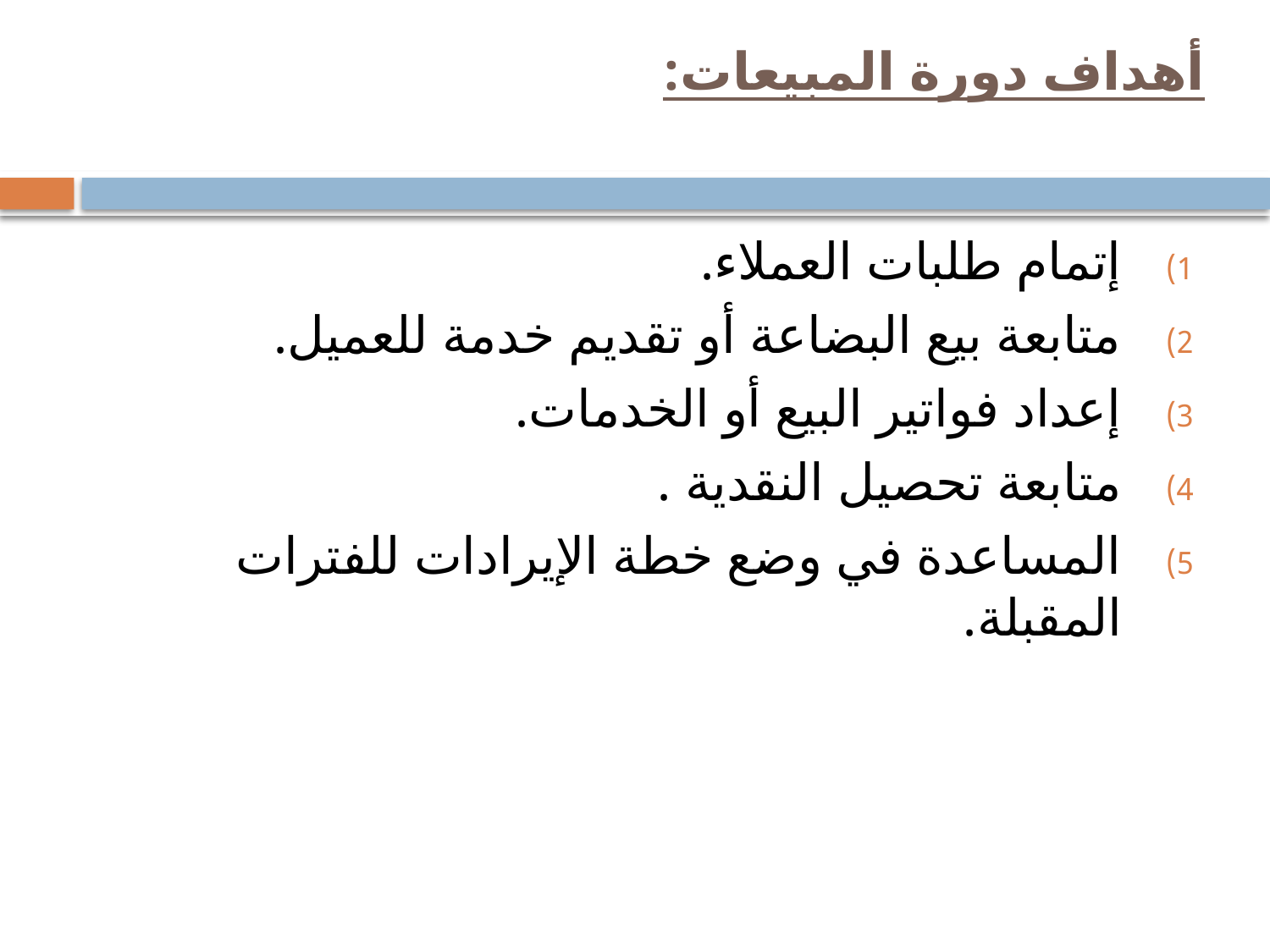

# أهداف دورة المبيعات:
إتمام طلبات العملاء.
متابعة بيع البضاعة أو تقديم خدمة للعميل.
إعداد فواتير البيع أو الخدمات.
متابعة تحصيل النقدية .
المساعدة في وضع خطة الإيرادات للفترات المقبلة.